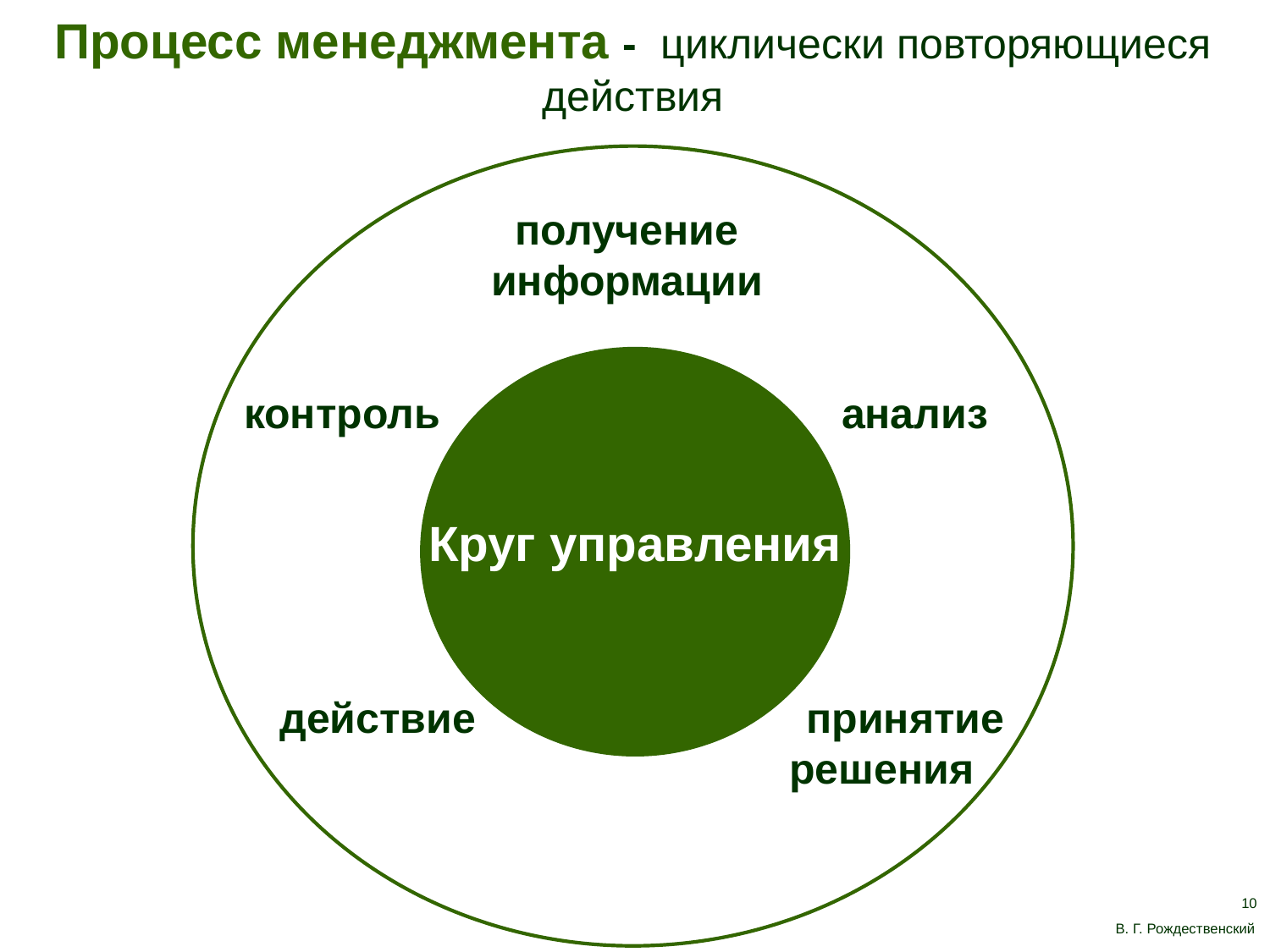

Процесс менеджмента -  циклически повторяющиеся действия

получение
информации

контроль                                  анализ

   действие                            принятие
                                              решения
Круг управления
10
В. Г. Рождественский